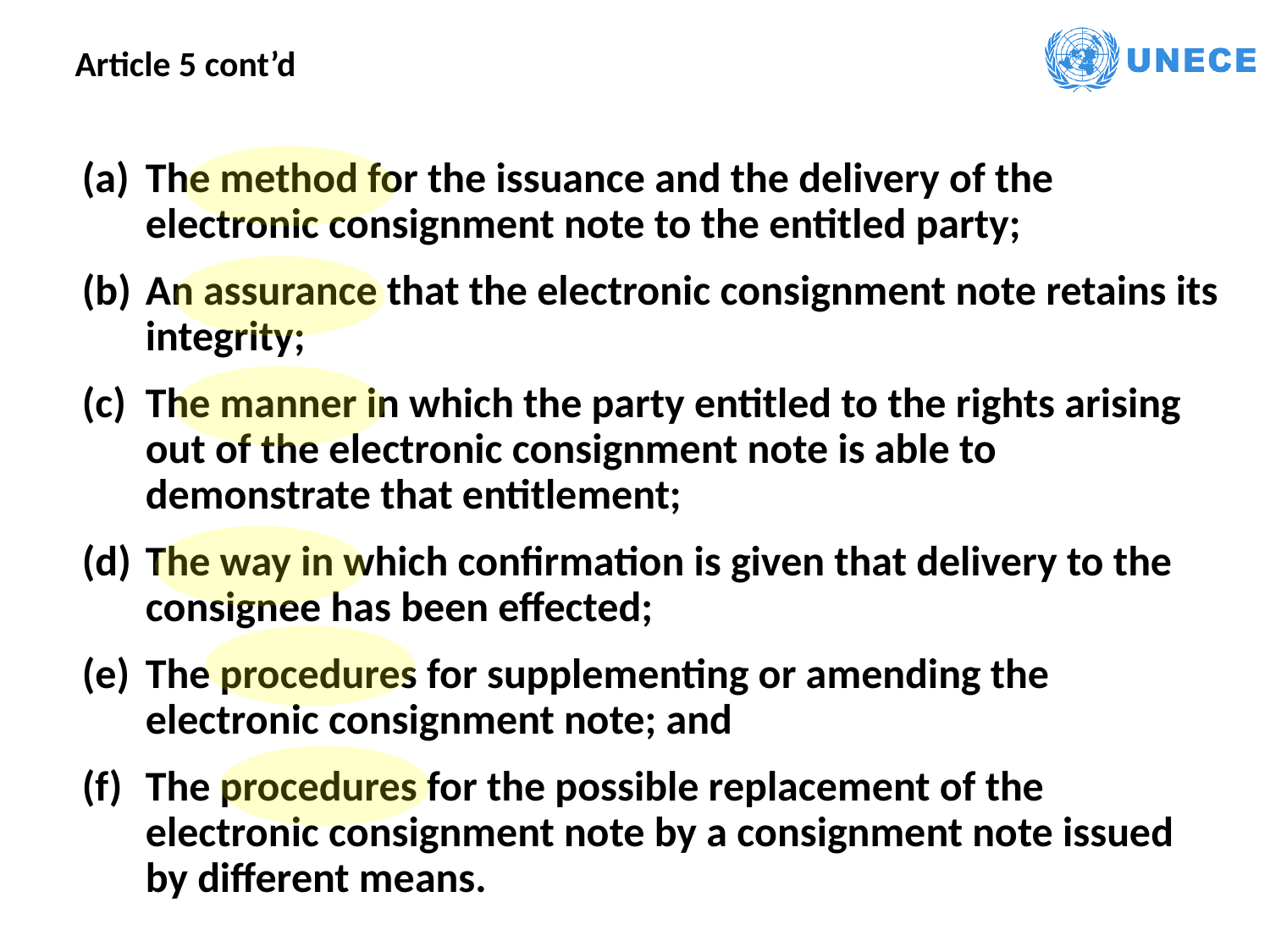

Article 5 cont’d

The method for the issuance and the delivery of the electronic consignment note to the entitled party;
An assurance that the electronic consignment note retains its integrity;
The manner in which the party entitled to the rights arising out of the electronic consignment note is able to demonstrate that entitlement;
The way in which confirmation is given that delivery to the consignee has been effected;
The procedures for supplementing or amending the electronic consignment note; and
The procedures for the possible replacement of the electronic consignment note by a consignment note issued by different means.